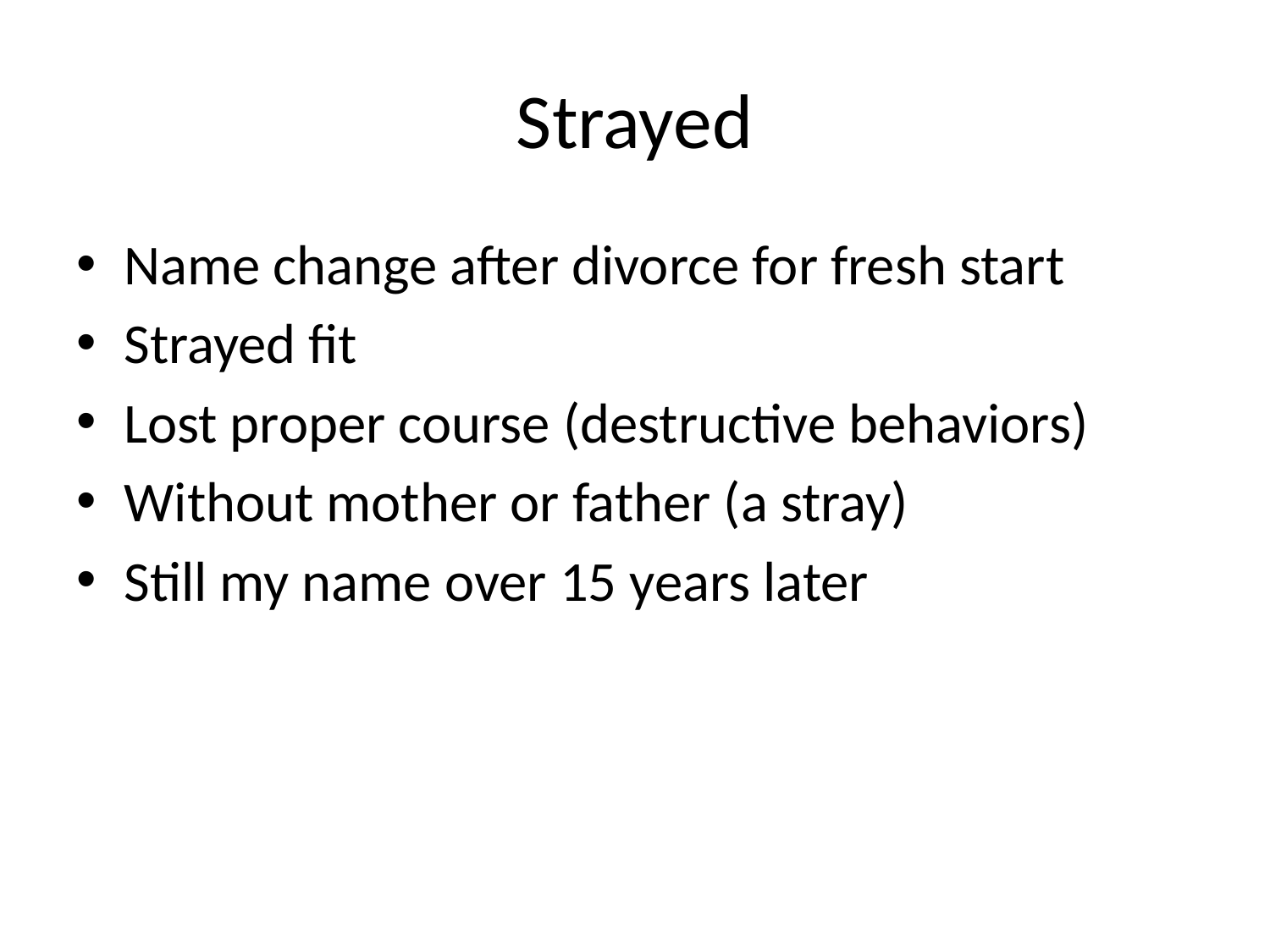

# Strayed
Name change after divorce for fresh start
Strayed fit
Lost proper course (destructive behaviors)
Without mother or father (a stray)
Still my name over 15 years later